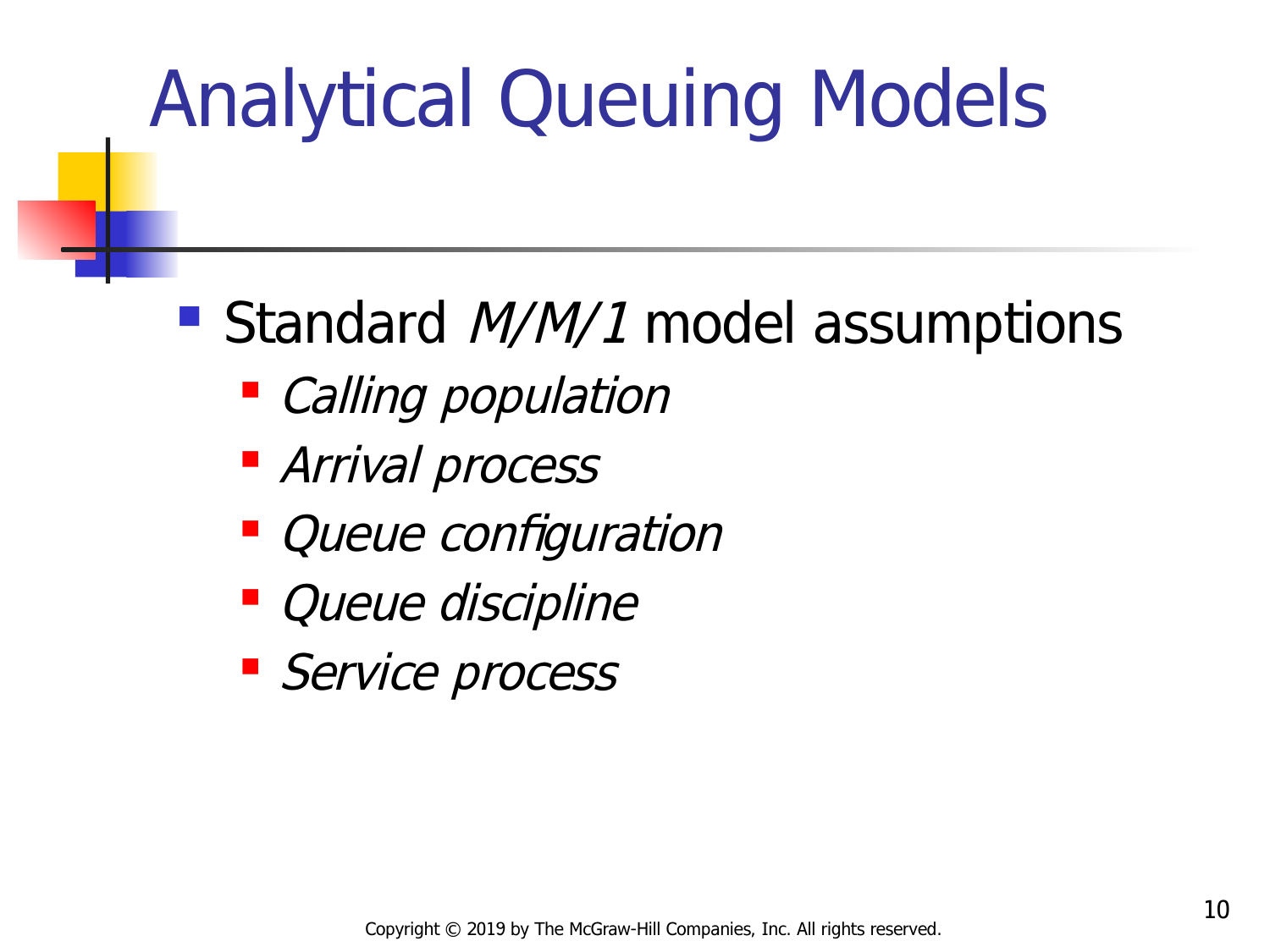

# Analytical Queuing Models
Standard M/M/1 model assumptions
Calling population
Arrival process
Queue configuration
Queue discipline
Service process

10
Copyright © 2019 by The McGraw-Hill Companies, Inc. All rights reserved.